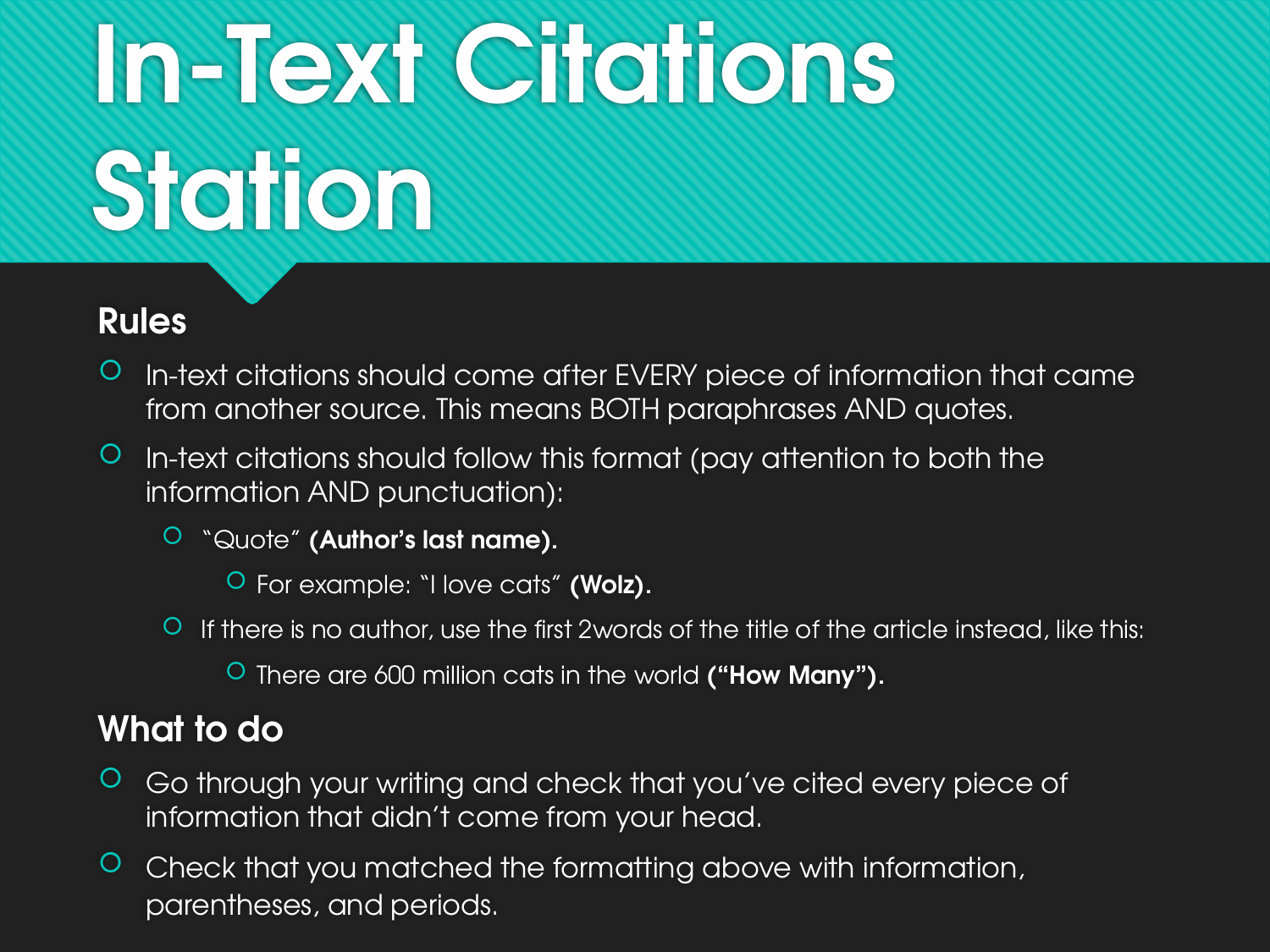

# In-Text Citations Station
Rules
In-text citations should come after EVERY piece of information that came from another source. This means BOTH paraphrases AND quotes.
In-text citations should follow this format (pay attention to both the information AND punctuation):
“Quote” (Author’s last name).
For example: “I love cats” (Wolz).
If there is no author, use the first 2words of the title of the article instead, like this:
There are 600 million cats in the world (“How Many”).
What to do
Go through your writing and check that you’ve cited every piece of information that didn’t come from your head.
Check that you matched the formatting above with information, parentheses, and periods.